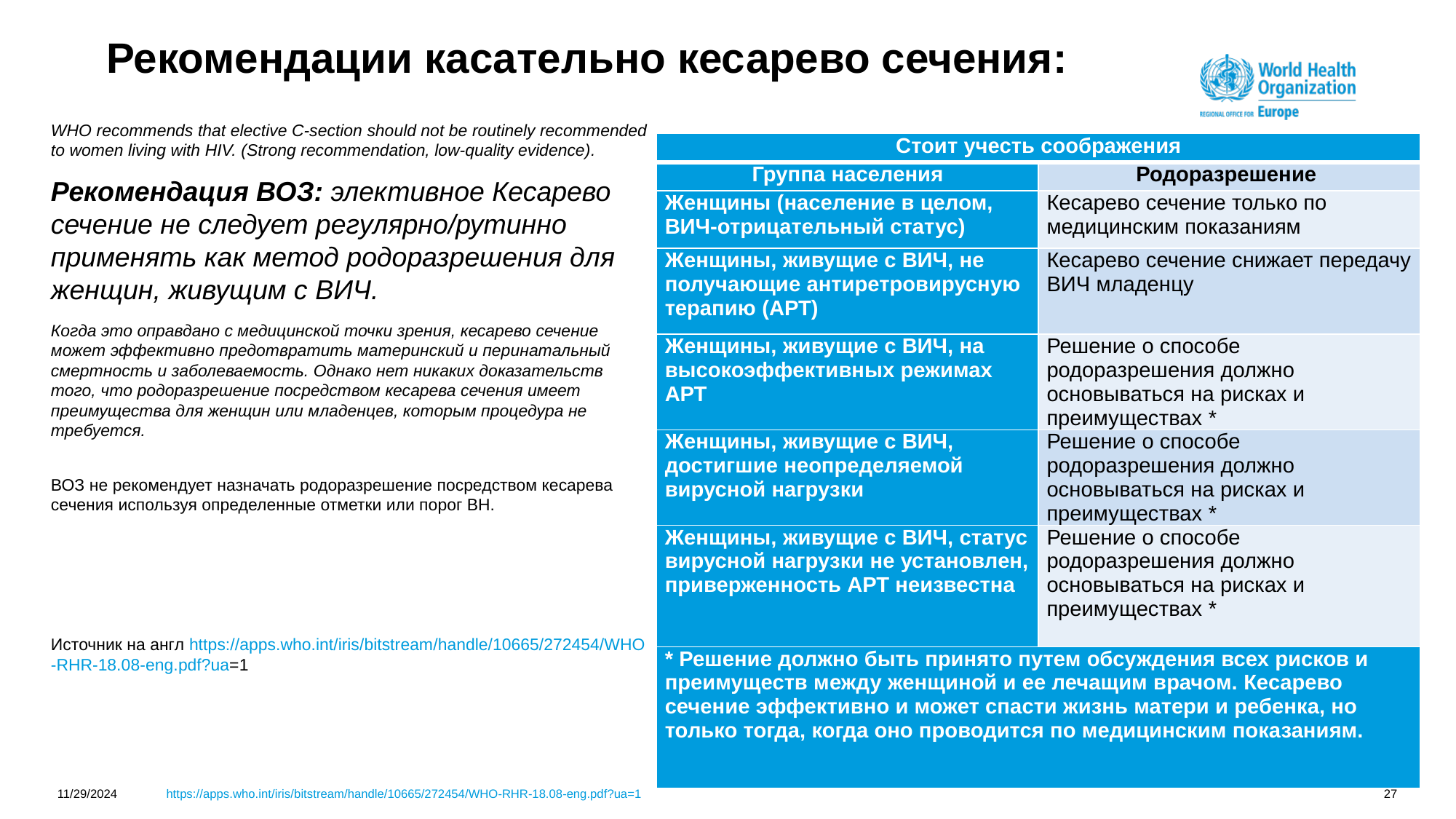

# Рекомендации касательно кесарево сечения:

WHO recommends that elective C-section should not be routinely recommended to women living with HIV. (Strong recommendation, low-quality evidence).

Рекомендация ВОЗ: элективное Кесарево сечение не следует регулярно/рутинно применять как метод родоразрешения для женщин, живущим с ВИЧ.

Когда это оправдано с медицинской точки зрения, кесарево сечение может эффективно предотвратить материнский и перинатальный смертность и заболеваемость. Однако нет никаких доказательств того, что родоразрешение посредством кесарева сечения имеет преимущества для женщин или младенцев, которым процедура не требуется.

ВОЗ не рекомендует назначать родоразрешение посредством кесарева сечения используя определенные отметки или порог ВН.

Источник на англ https://apps.who.int/iris/bitstream/handle/10665/272454/WHO-RHR-18.08-eng.pdf?ua=1
| Стоит учесть соображения |  |
| --- | --- |
| Группа населения | Родоразрешение |
| Женщины (население в целом, ВИЧ-отрицательный статус) | Кесарево сечение только по медицинским показаниям |
| Женщины, живущие с ВИЧ, не получающие антиретровирусную терапию (АРТ) | Кесарево сечение снижает передачу ВИЧ младенцу |
| Женщины, живущие с ВИЧ, на высокоэффективных режимах АРТ | Решение о способе родоразрешения должно основываться на рисках и преимуществах \* |
| Женщины, живущие с ВИЧ, достигшие неопределяемой вирусной нагрузки | Решение о способе родоразрешения должно основываться на рисках и преимуществах \* |
| Женщины, живущие с ВИЧ, статус вирусной нагрузки не установлен, приверженность АРТ неизвестна | Решение о способе родоразрешения должно основываться на рисках и преимуществах \* |
| \* Решение должно быть принято путем обсуждения всех рисков и преимуществ между женщиной и ее лечащим врачом. Кесарево сечение эффективно и может спасти жизнь матери и ребенка, но только тогда, когда оно проводится по медицинским показаниям. |  |
11/29/2024
https://apps.who.int/iris/bitstream/handle/10665/272454/WHO-RHR-18.08-eng.pdf?ua=1
27